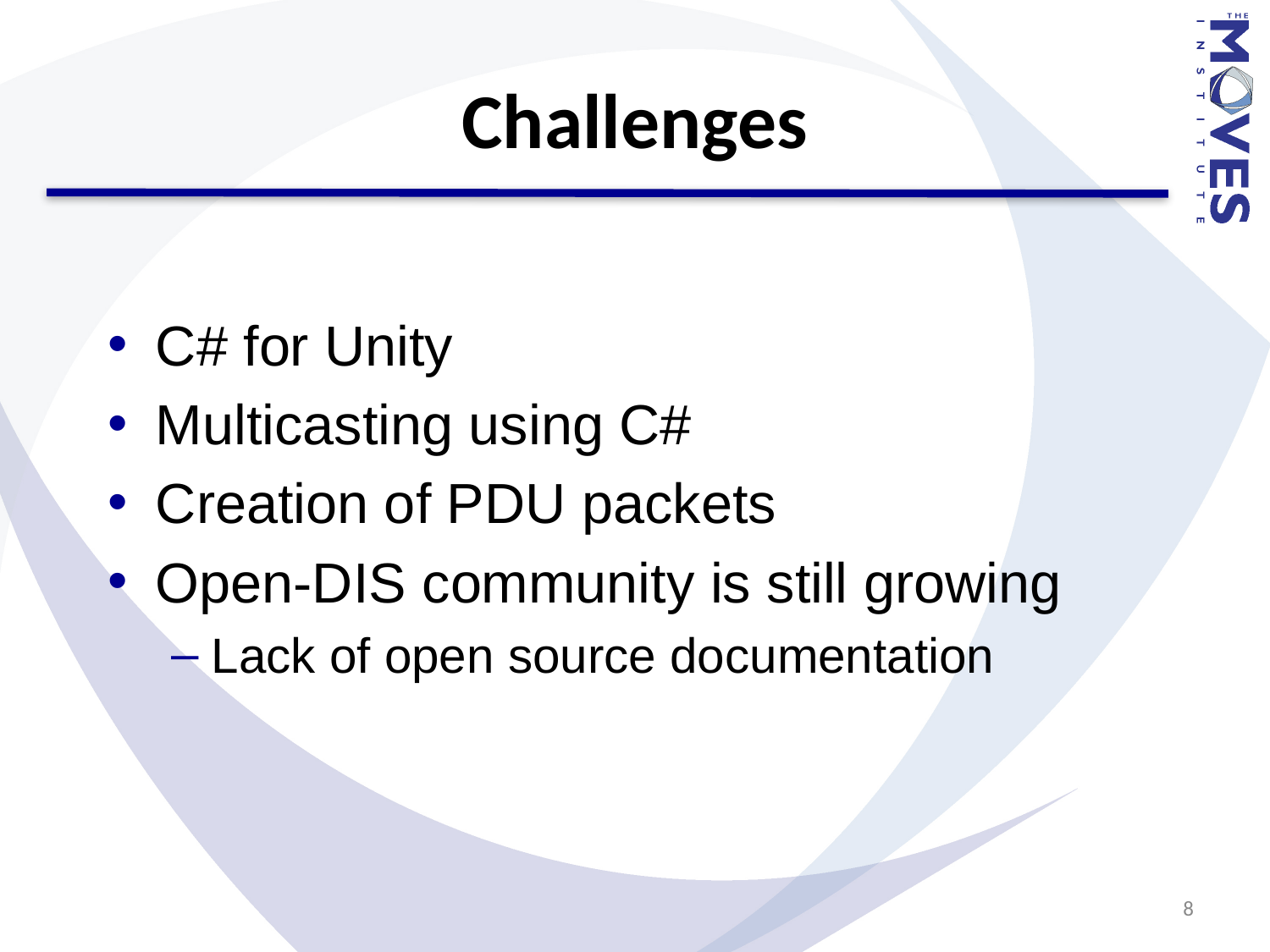

# Challenges

C# for Unity
Multicasting using C#
Creation of PDU packets
Open-DIS community is still growing
Lack of open source documentation
8